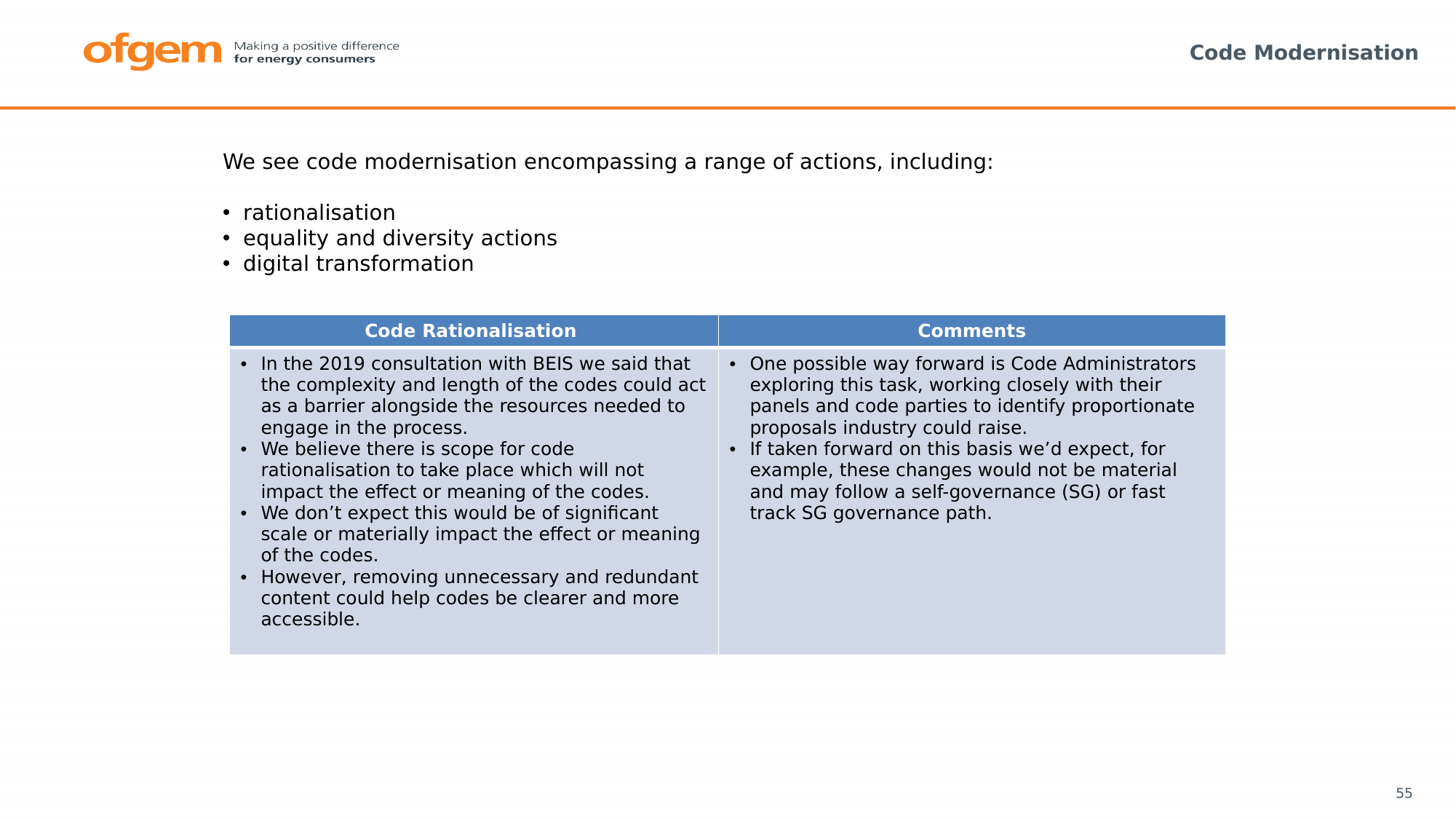

# Code Modernisation
We see code modernisation encompassing a range of actions, including:

rationalisation
equality and diversity actions
digital transformation
| Code Rationalisation | Comments |
| --- | --- |
| In the 2019 consultation with BEIS we said that the complexity and length of the codes could act as a barrier alongside the resources needed to engage in the process. We believe there is scope for code rationalisation to take place which will not impact the effect or meaning of the codes. We don’t expect this would be of significant scale or materially impact the effect or meaning of the codes. However, removing unnecessary and redundant content could help codes be clearer and more accessible. | One possible way forward is Code Administrators exploring this task, working closely with their panels and code parties to identify proportionate proposals industry could raise. If taken forward on this basis we’d expect, for example, these changes would not be material and may follow a self-governance (SG) or fast track SG governance path. |

55